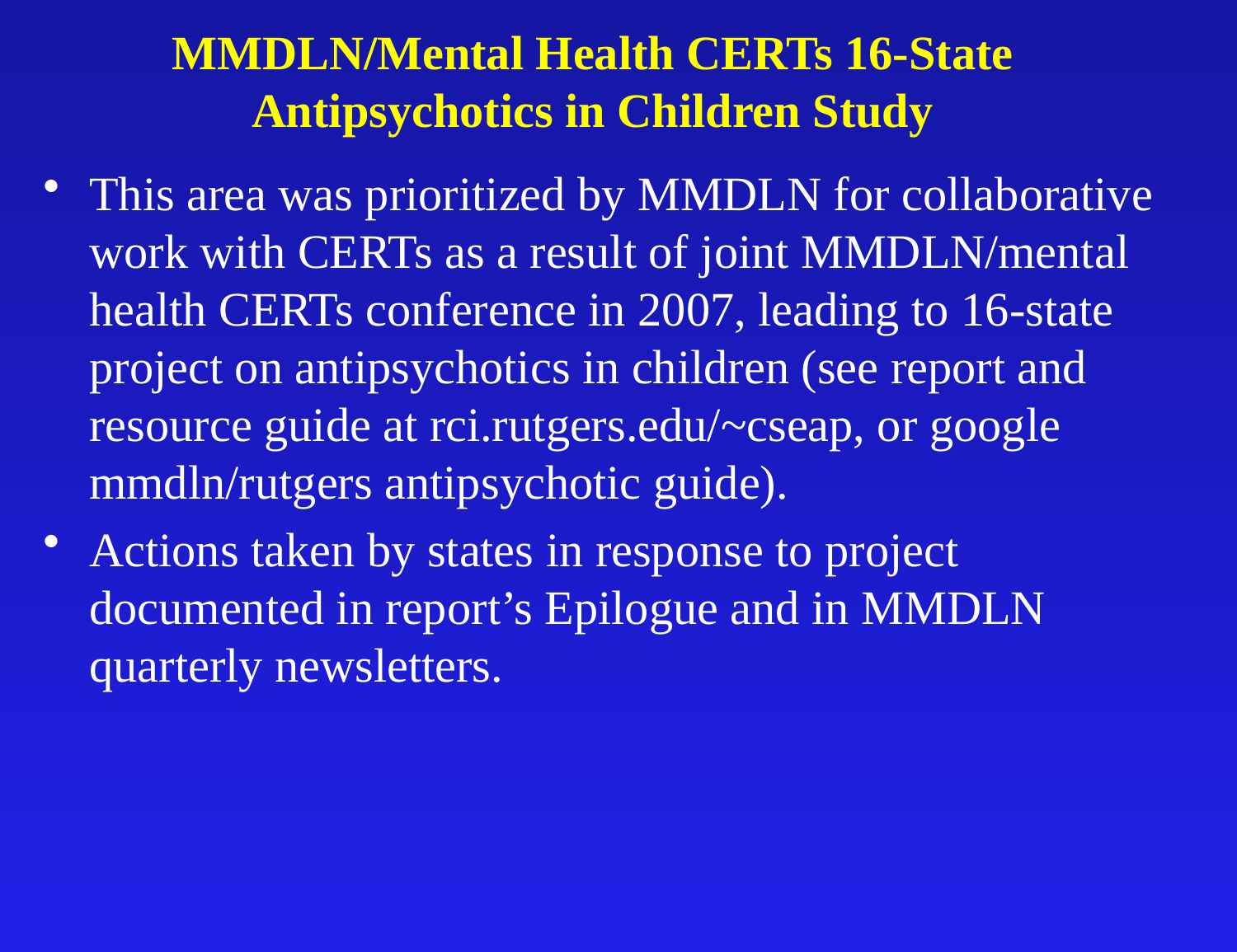

# MMDLN/Mental Health CERTs 16-State Antipsychotics in Children Study
This area was prioritized by MMDLN for collaborative work with CERTs as a result of joint MMDLN/mental health CERTs conference in 2007, leading to 16-state project on antipsychotics in children (see report and resource guide at rci.rutgers.edu/~cseap, or google mmdln/rutgers antipsychotic guide).
Actions taken by states in response to project documented in report’s Epilogue and in MMDLN quarterly newsletters.